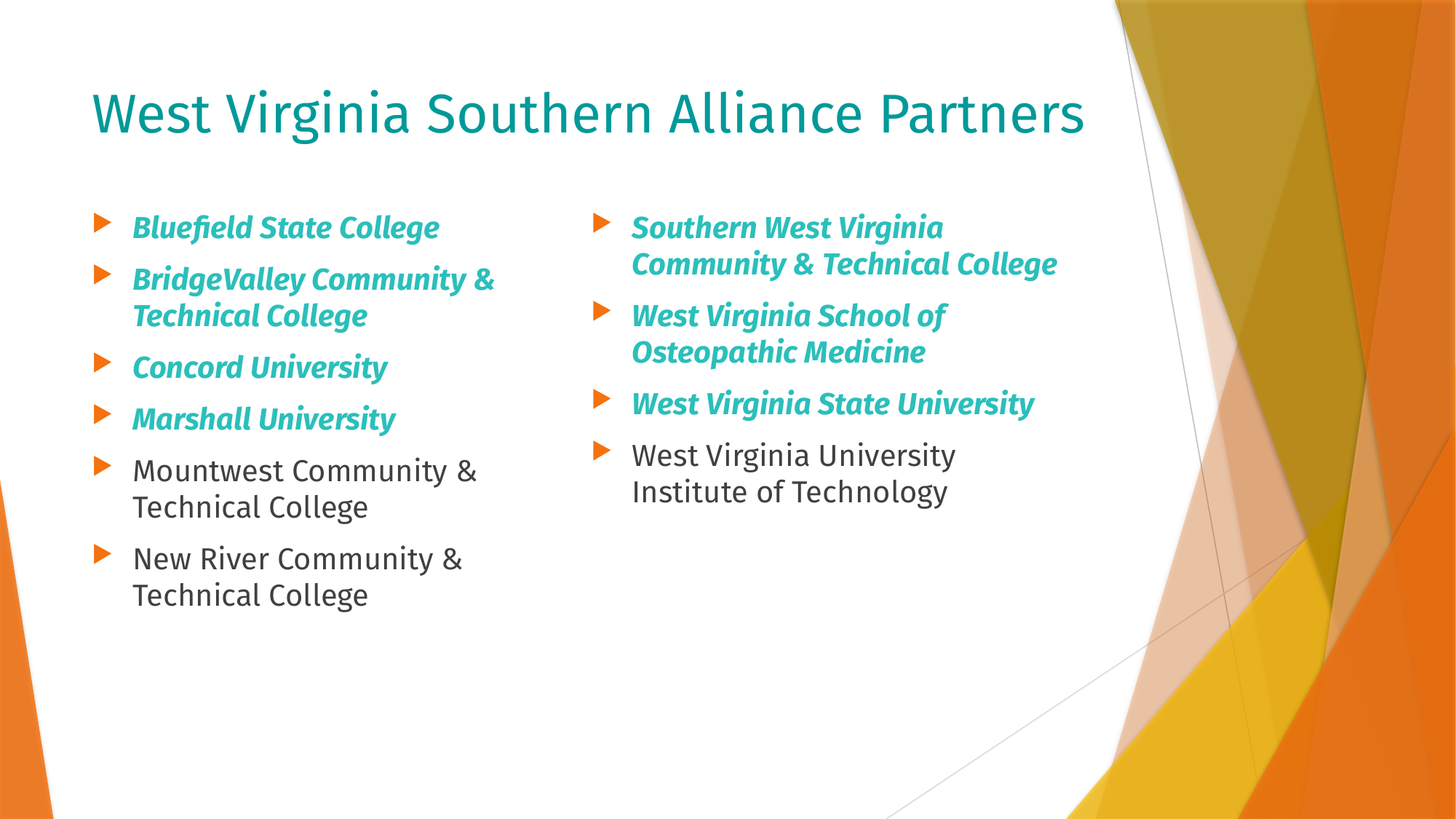

# West Virginia Southern Alliance Partners
Bluefield State College
BridgeValley Community & Technical College
Concord University
Marshall University
Mountwest Community & Technical College
New River Community & Technical College

Southern West Virginia Community & Technical College
West Virginia School of Osteopathic Medicine
West Virginia State University
West Virginia University Institute of Technology